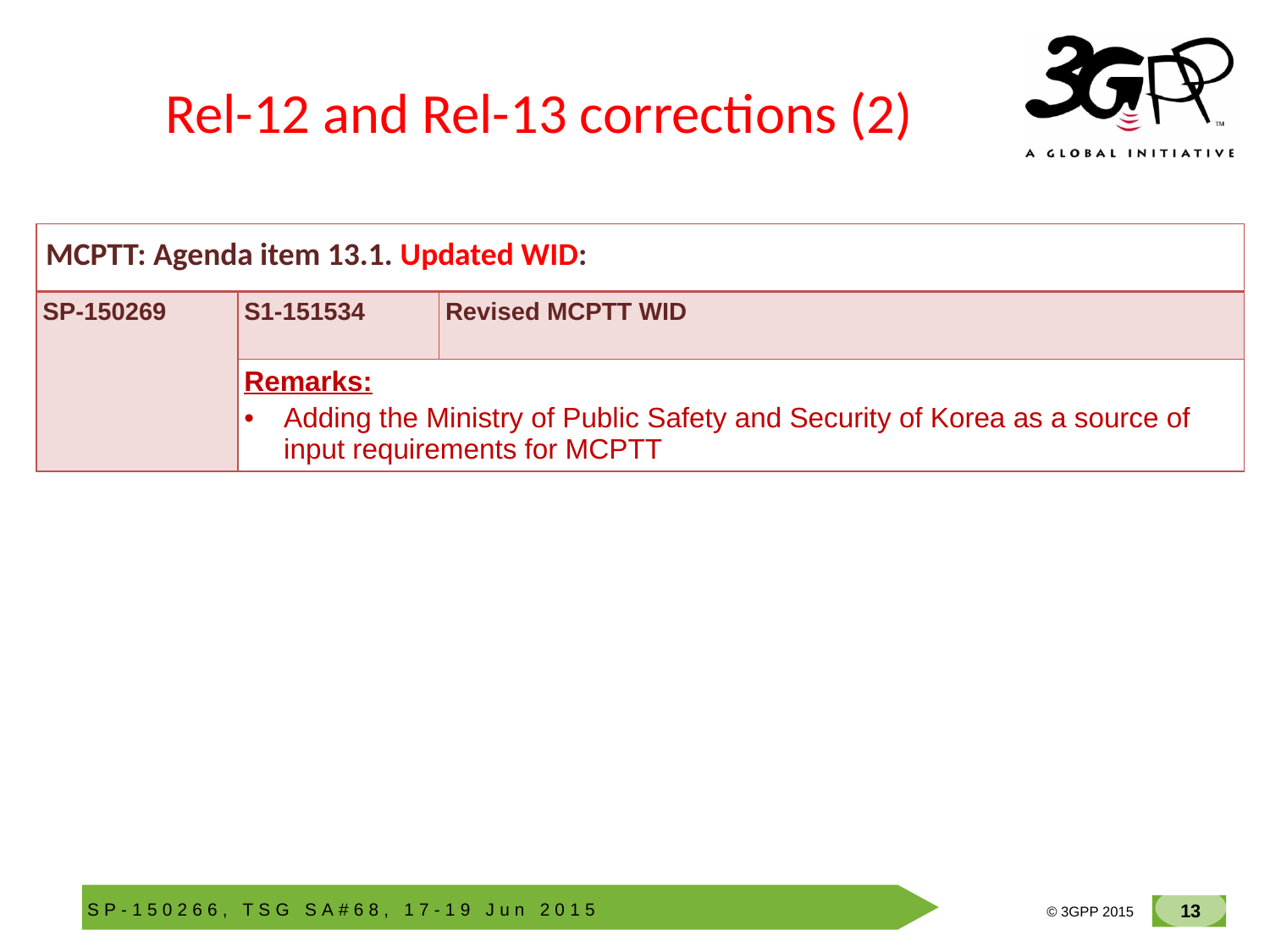

# Rel-12 and Rel-13 corrections (2)
| MCPTT: Agenda item 13.1. Updated WID: |  |  |
| --- | --- | --- |
| SP-150269 | S1-151534 | Revised MCPTT WID |
|  | Remarks: Adding the Ministry of Public Safety and Security of Korea as a source of input requirements for MCPTT |  |